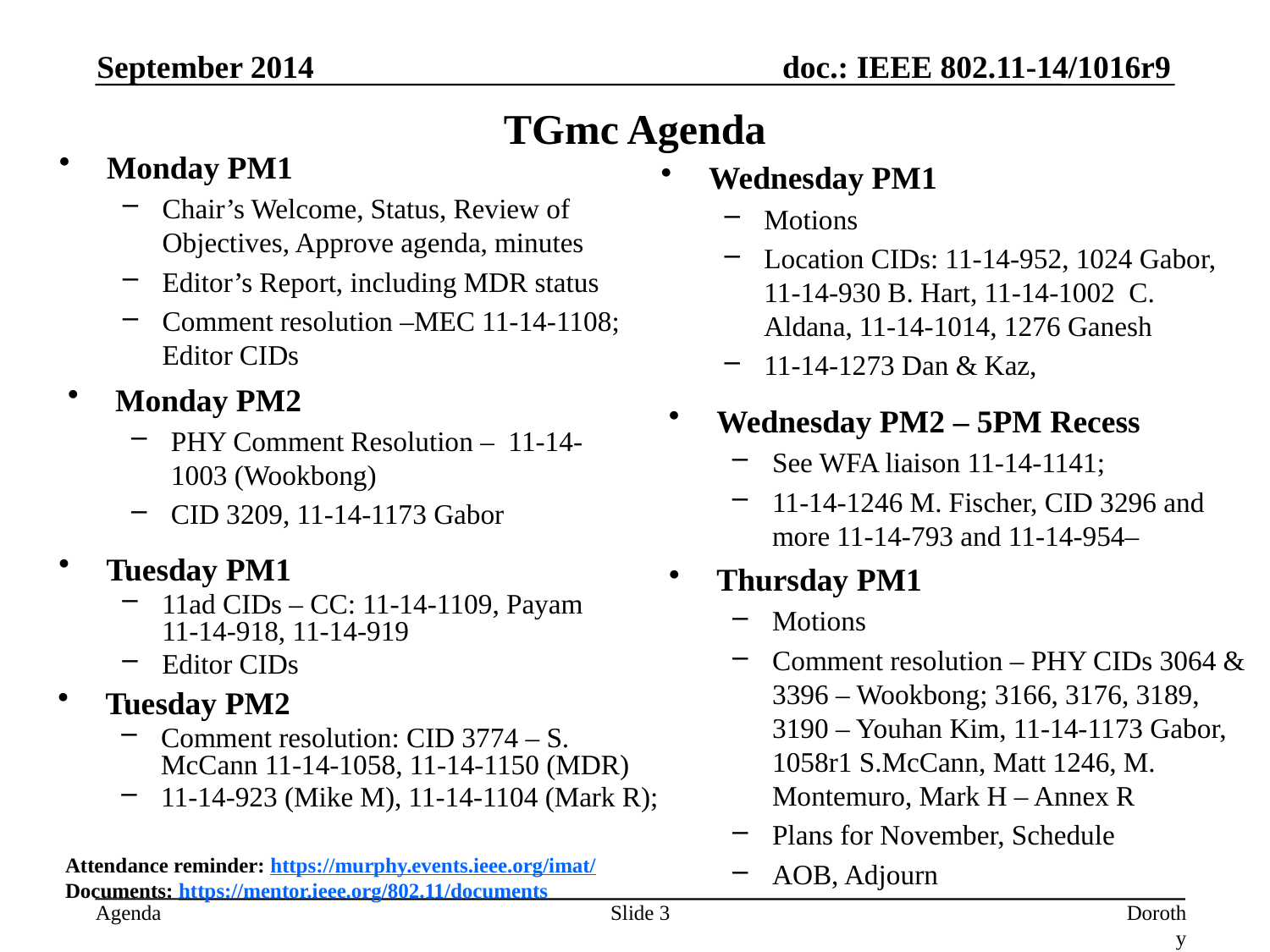

September 2014
# TGmc Agenda
Monday PM1
Chair’s Welcome, Status, Review of Objectives, Approve agenda, minutes
Editor’s Report, including MDR status
Comment resolution –MEC 11-14-1108; Editor CIDs
Wednesday PM1
Motions
Location CIDs: 11-14-952, 1024 Gabor, 11-14-930 B. Hart, 11-14-1002  C. Aldana, 11-14-1014, 1276 Ganesh
11-14-1273 Dan & Kaz,
Monday PM2
PHY Comment Resolution –  11-14-1003 (Wookbong)
CID 3209, 11-14-1173 Gabor

Wednesday PM2 – 5PM Recess
See WFA liaison 11-14-1141;
11-14-1246 M. Fischer, CID 3296 and more 11-14-793 and 11-14-954–

Tuesday PM1
11ad CIDs – CC: 11-14-1109, Payam 11-14-918, 11-14-919
Editor CIDs

Thursday PM1
Motions
Comment resolution – PHY CIDs 3064 & 3396 – Wookbong; 3166, 3176, 3189, 3190 – Youhan Kim, 11-14-1173 Gabor, 1058r1 S.McCann, Matt 1246, M. Montemuro, Mark H – Annex R
Plans for November, Schedule
AOB, Adjourn
Tuesday PM2
Comment resolution: CID 3774 – S. McCann 11-14-1058, 11-14-1150 (MDR)
11-14-923 (Mike M), 11-14-1104 (Mark R);

Attendance reminder: https://murphy.events.ieee.org/imat/
Documents: https://mentor.ieee.org/802.11/documents
Slide 3
Dorothy Stanley, Aruba Networks